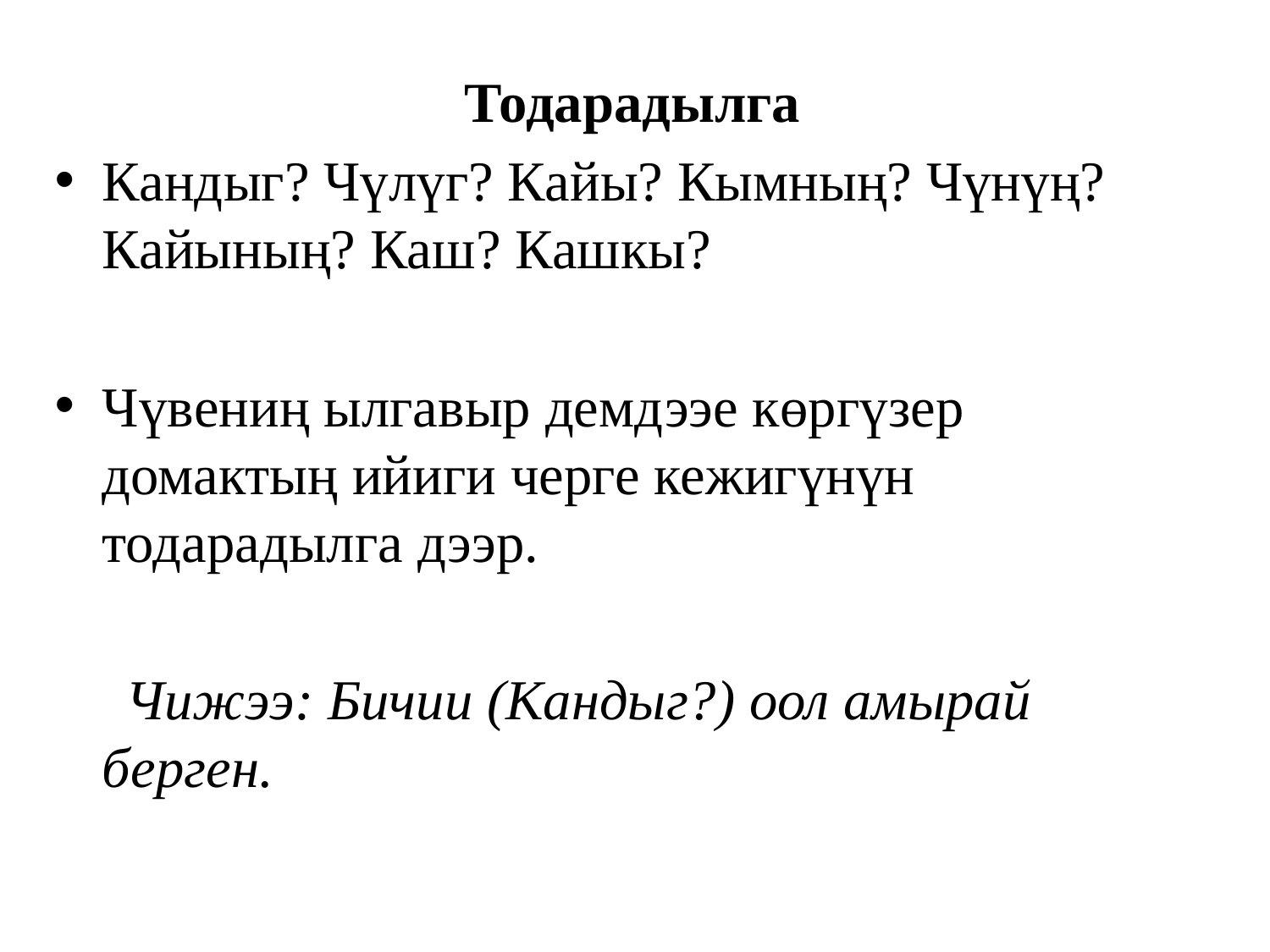

Тодарадылга
Кандыг? Чүлүг? Кайы? Кымның? Чүнүң? Кайының? Каш? Кашкы?

Чүвениң ылгавыр демдээе көргүзер домактың ийиги черге кежигүнүн тодарадылга дээр.

     Чижээ: Бичии (Кандыг?) оол амырай берген.